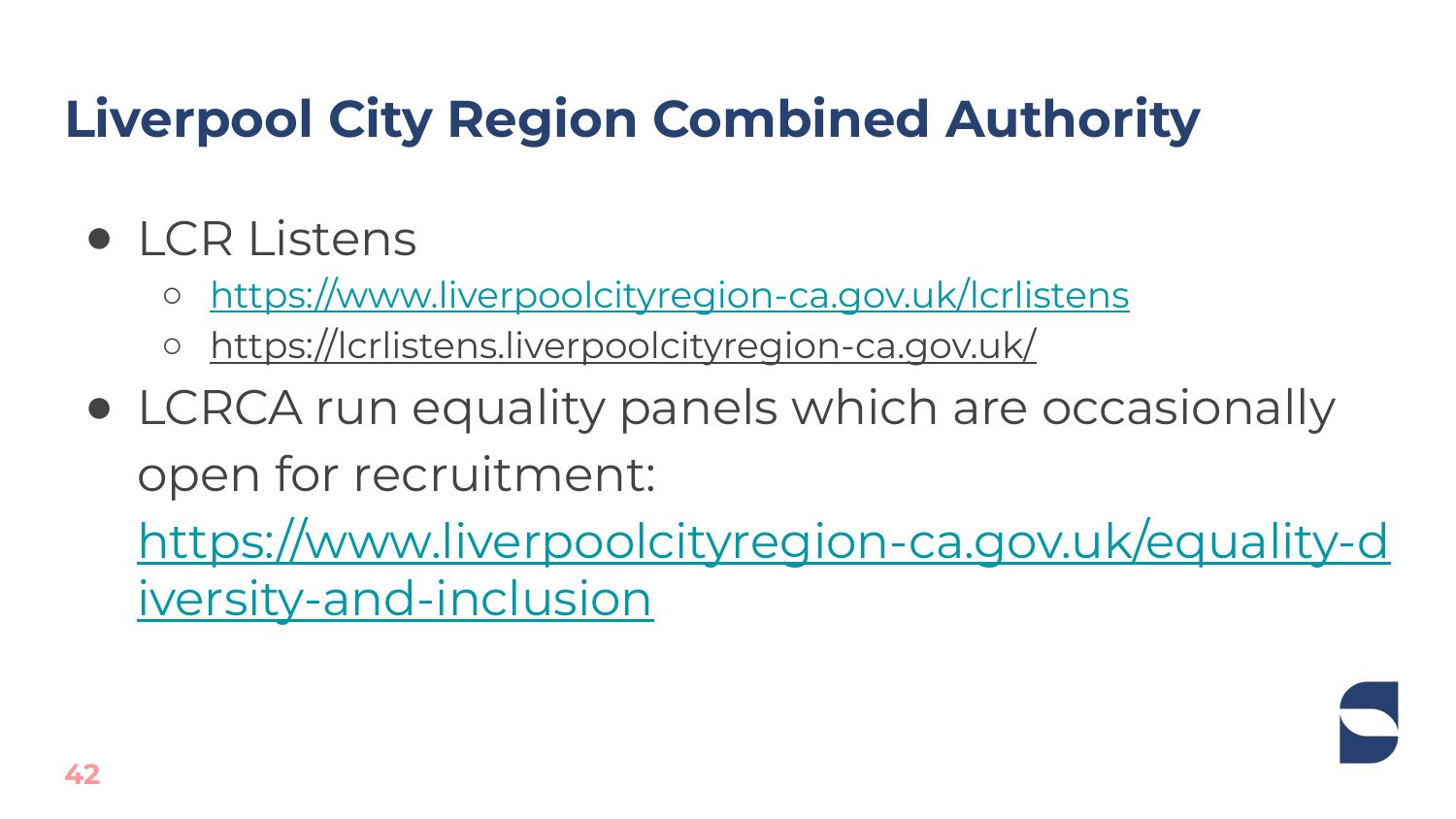

# Liverpool City Region Combined Authority
LCR Listens
https://www.liverpoolcityregion-ca.gov.uk/lcrlistens
https://lcrlistens.liverpoolcityregion-ca.gov.uk/
LCRCA run equality panels which are occasionally open for recruitment: https://www.liverpoolcityregion-ca.gov.uk/equality-diversity-and-inclusion
42